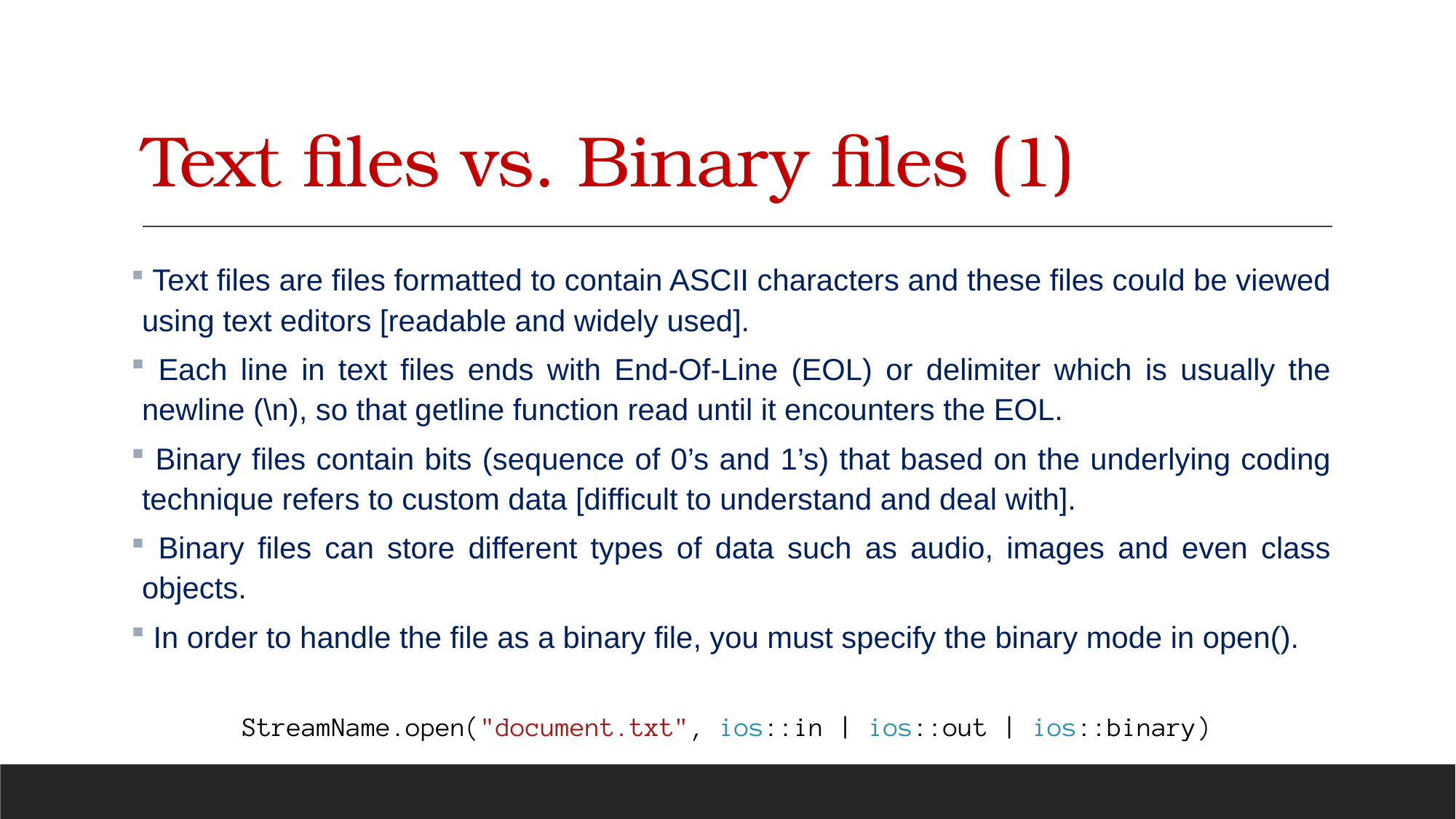

# Text files vs. Binary files (1)
 Text files are files formatted to contain ASCII characters and these files could be viewed using text editors [readable and widely used].
 Each line in text files ends with End-Of-Line (EOL) or delimiter which is usually the newline (\n), so that getline function read until it encounters the EOL.
 Binary files contain bits (sequence of 0’s and 1’s) that based on the underlying coding technique refers to custom data [difficult to understand and deal with].
 Binary files can store different types of data such as audio, images and even class objects.
 In order to handle the file as a binary file, you must specify the binary mode in open().

StreamName.open("document.txt", ios::in | ios::out | ios::binary)